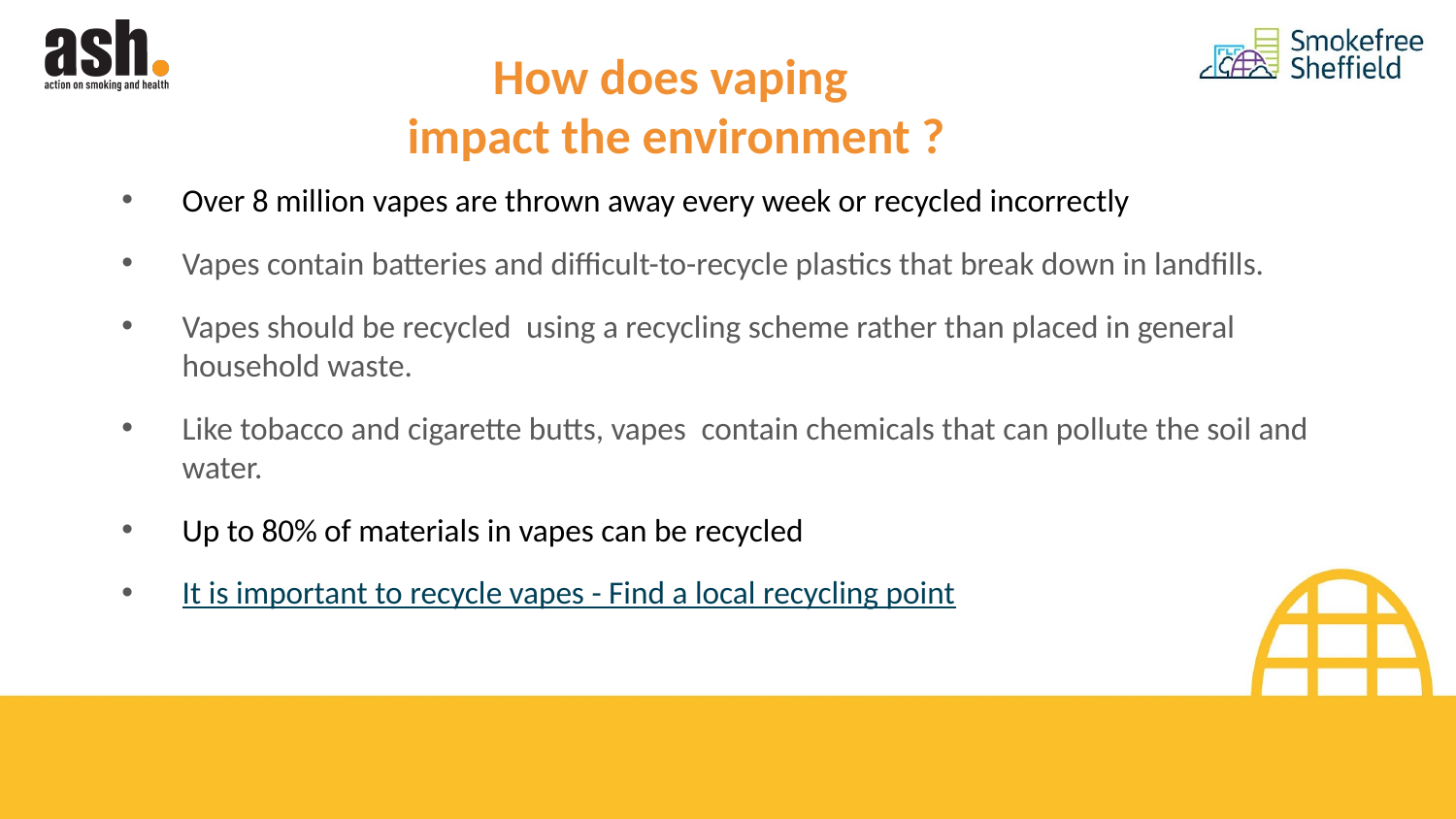

# How does vaping impact the environment ?
Over 8 million vapes are thrown away every week or recycled incorrectly
Vapes contain batteries and difficult-to-recycle plastics that break down in landfills.
Vapes should be recycled  using a recycling scheme rather than placed in general household waste.
Like tobacco and cigarette butts, vapes  contain chemicals that can pollute the soil and water.
Up to 80% of materials in vapes can be recycled
It is important to recycle vapes - Find a local recycling point